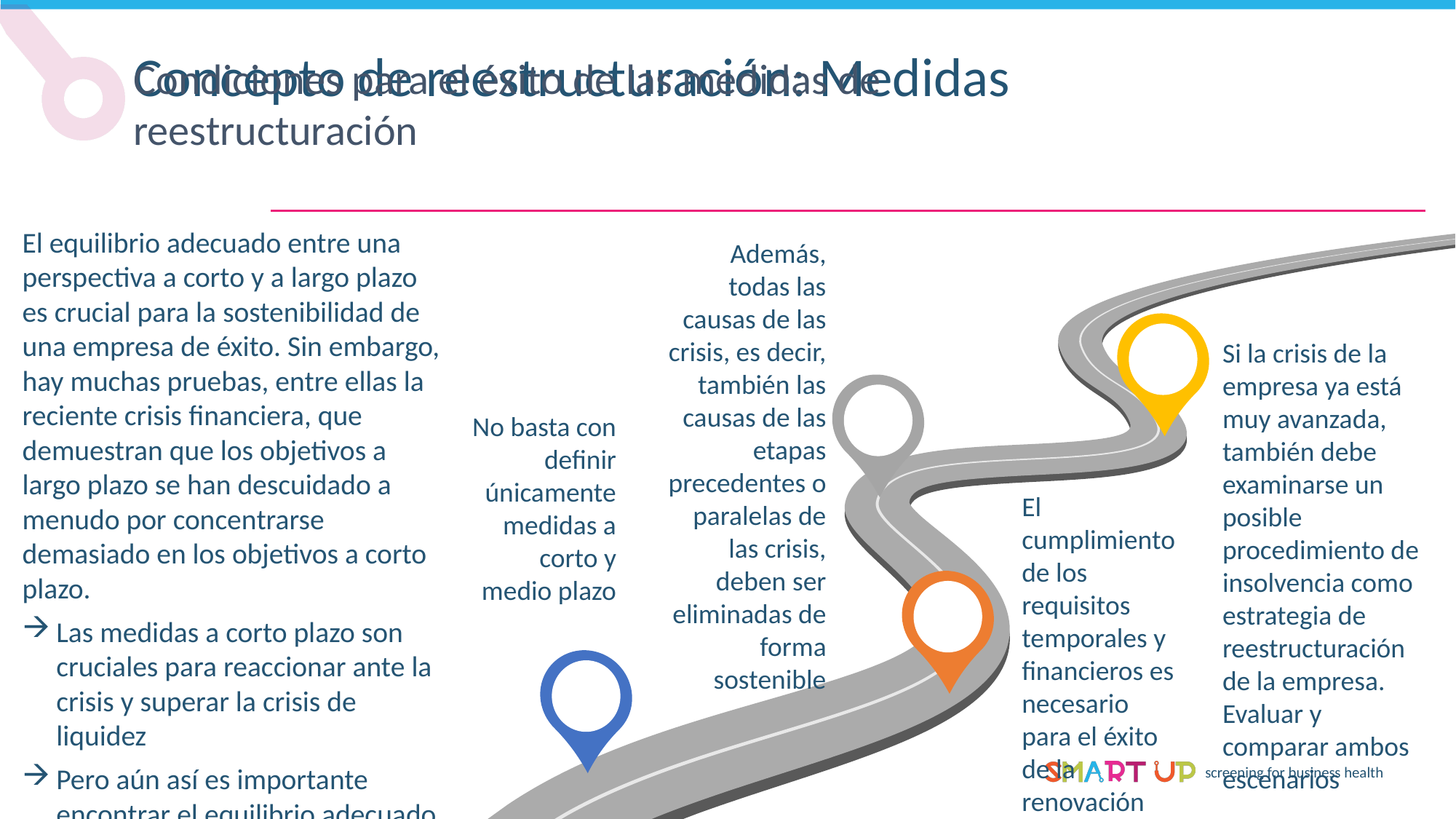

Concepto de reestructuración: Medidas
Condiciones para el éxito de las medidas de reestructuración
El equilibrio adecuado entre una perspectiva a corto y a largo plazo es crucial para la sostenibilidad de una empresa de éxito. Sin embargo, hay muchas pruebas, entre ellas la reciente crisis financiera, que demuestran que los objetivos a largo plazo se han descuidado a menudo por concentrarse demasiado en los objetivos a corto plazo.
Las medidas a corto plazo son cruciales para reaccionar ante la crisis y superar la crisis de liquidez
Pero aún así es importante encontrar el equilibrio adecuado entre la reacción a corto plazo y los objetivos sostenibles a largo plazo

Además, todas las causas de las crisis, es decir, también las causas de las etapas precedentes o paralelas de las crisis, deben ser eliminadas de forma sostenible

Si la crisis de la empresa ya está muy avanzada, también debe examinarse un posible procedimiento de insolvencia como estrategia de reestructuración de la empresa. Evaluar y comparar ambos escenarios

No basta con definir únicamente medidas a corto y medio plazo
El cumplimiento de los requisitos temporales y financieros es necesario para el éxito de la renovación